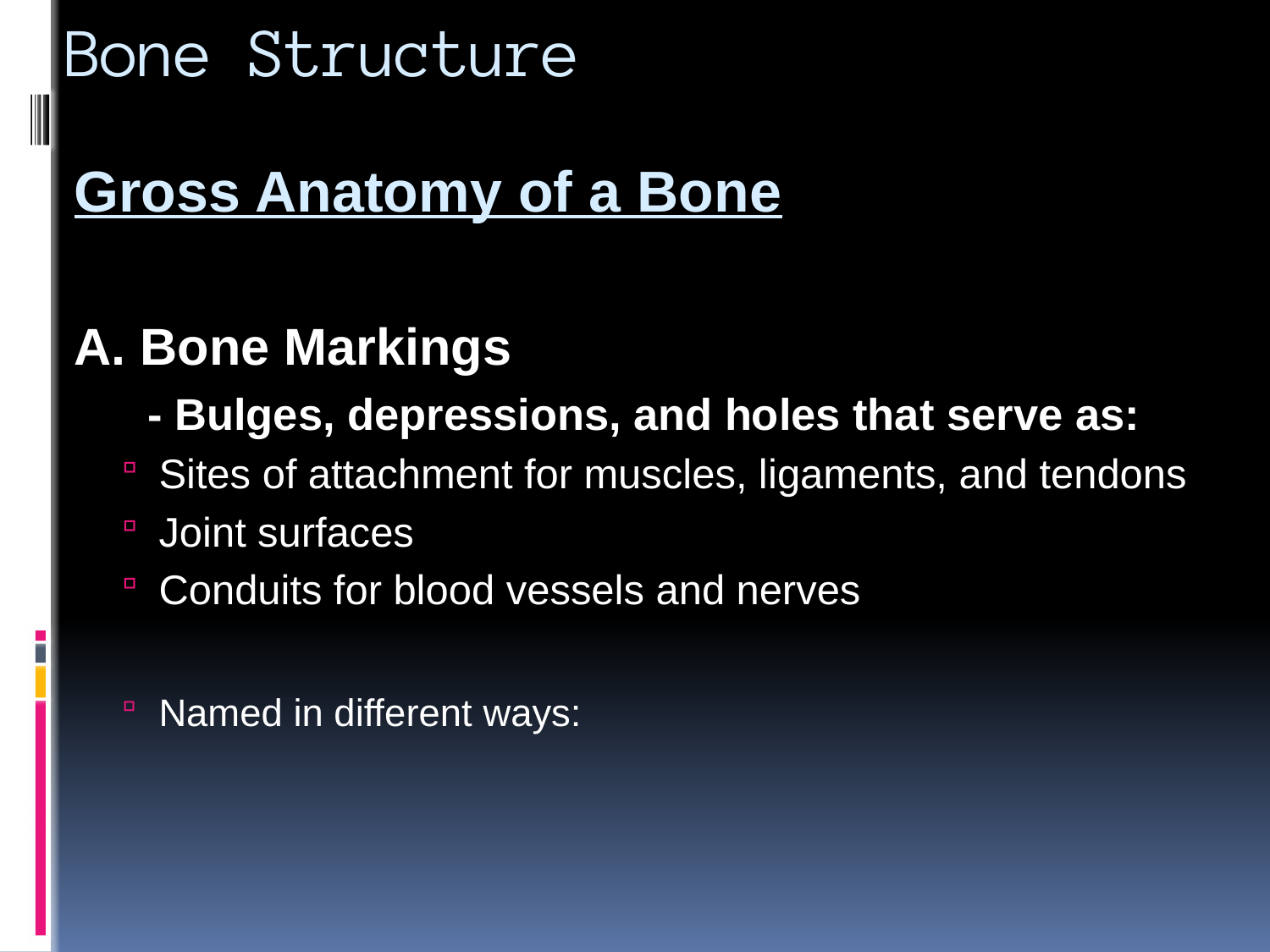

# Bone Structure
Gross Anatomy of a Bone

A. Bone Markings
      - Bulges, depressions, and holes that serve as:
Sites of attachment for muscles, ligaments, and tendons
Joint surfaces
Conduits for blood vessels and nerves

Named in different ways: